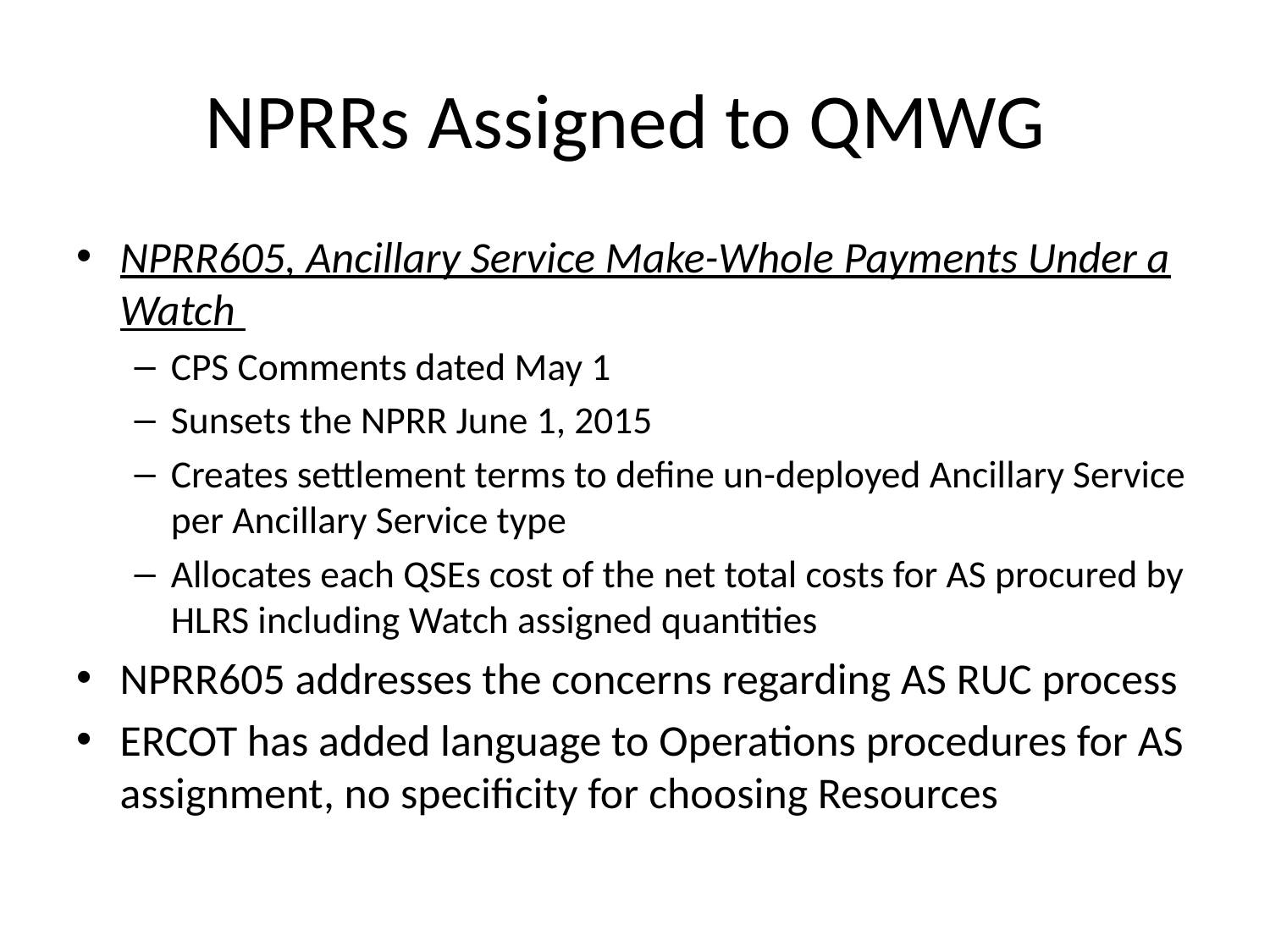

# NPRRs Assigned to QMWG
NPRR605, Ancillary Service Make-Whole Payments Under a Watch
CPS Comments dated May 1
Sunsets the NPRR June 1, 2015
Creates settlement terms to define un-deployed Ancillary Service per Ancillary Service type
Allocates each QSEs cost of the net total costs for AS procured by HLRS including Watch assigned quantities
NPRR605 addresses the concerns regarding AS RUC process
ERCOT has added language to Operations procedures for AS assignment, no specificity for choosing Resources